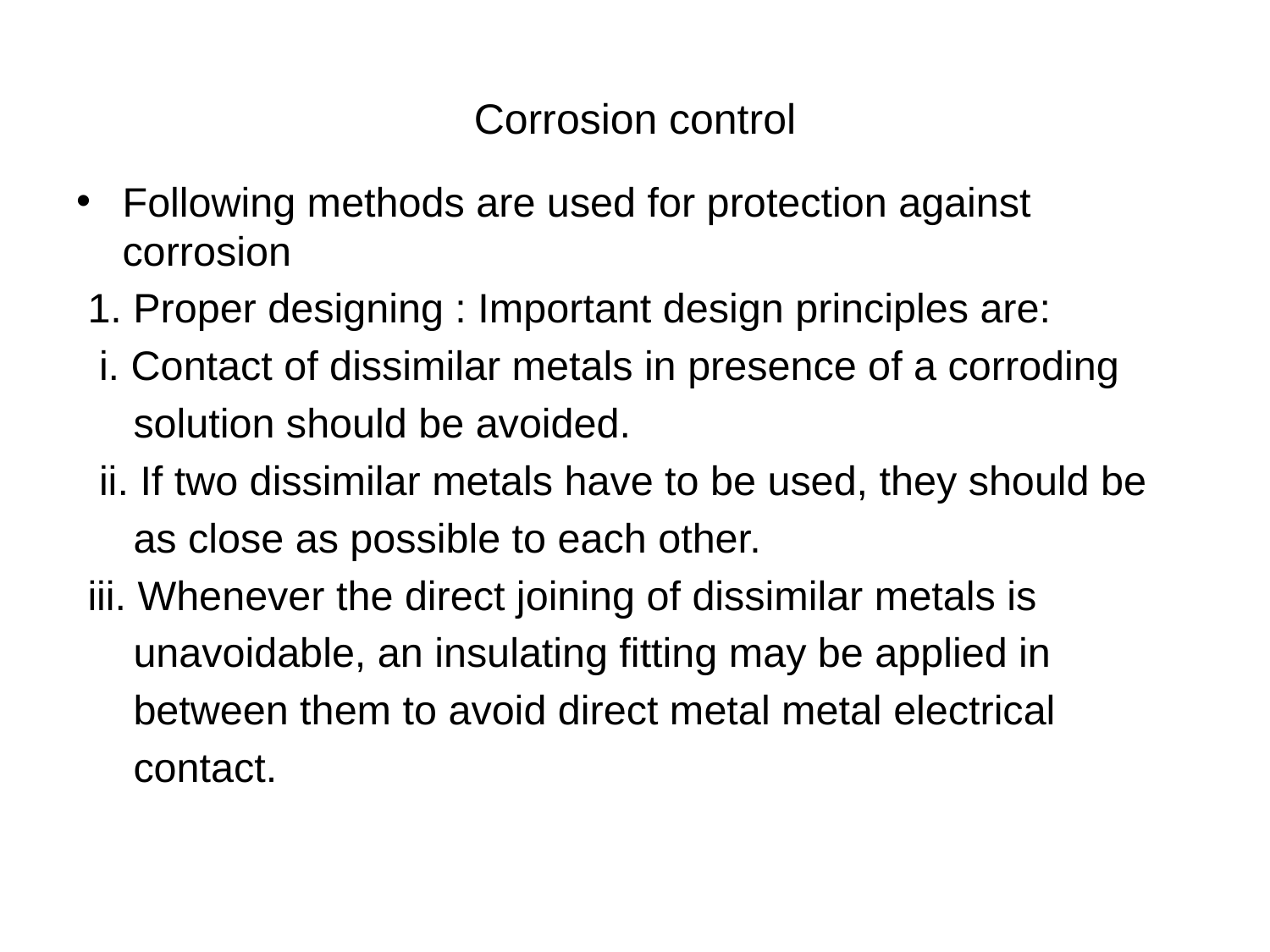

# Corrosion control
Following methods are used for protection against corrosion
 1. Proper designing : Important design principles are:
  i. Contact of dissimilar metals in presence of a corroding
     solution should be avoided.
  ii. If two dissimilar metals have to be used, they should be
     as close as possible to each other.
 iii. Whenever the direct joining of dissimilar metals is
     unavoidable, an insulating fitting may be applied in
     between them to avoid direct metal metal electrical
     contact.